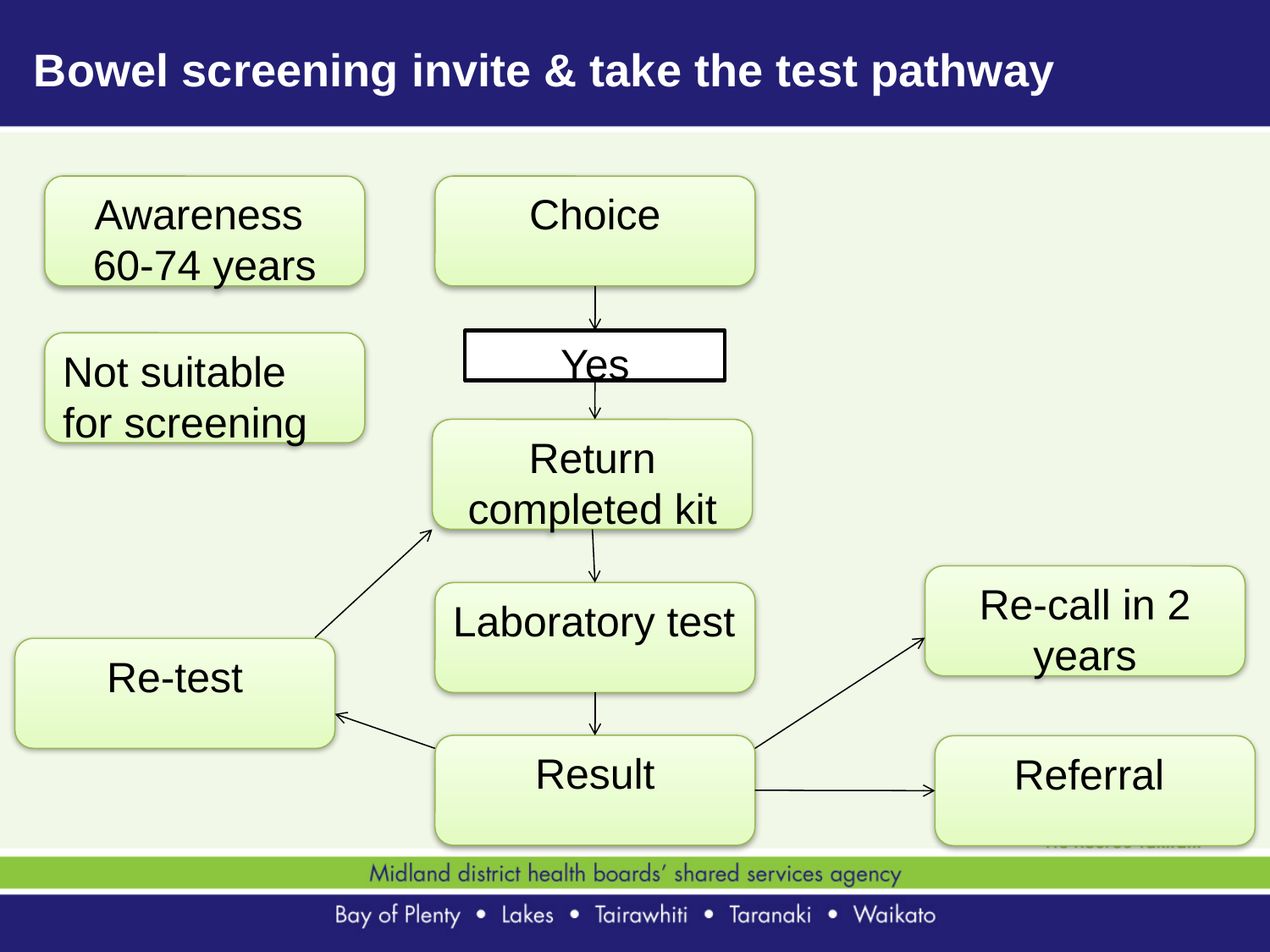

# Bowel screening invite & take the test pathway
Awareness
60-74 years
Choice
Yes
Not suitable for screening
Return completed kit
Re-call in 2 years
Laboratory test
Re-test
Result
Referral